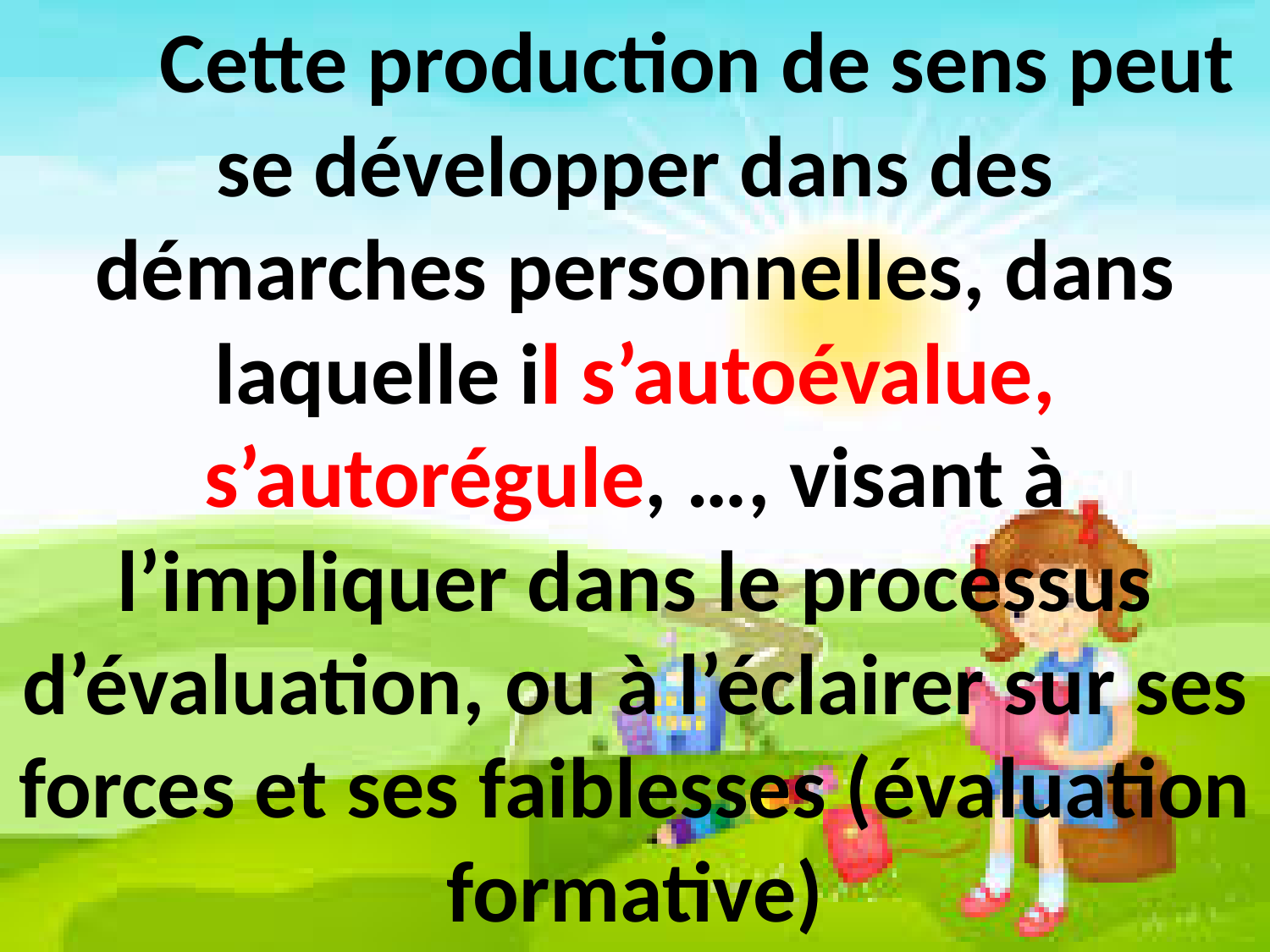

Cette production de sens peut se développer dans des démarches personnelles, dans laquelle il s’autoévalue, s’autorégule, …, visant à l’impliquer dans le processus d’évaluation, ou à l’éclairer sur ses forces et ses faiblesses (évaluation formative)